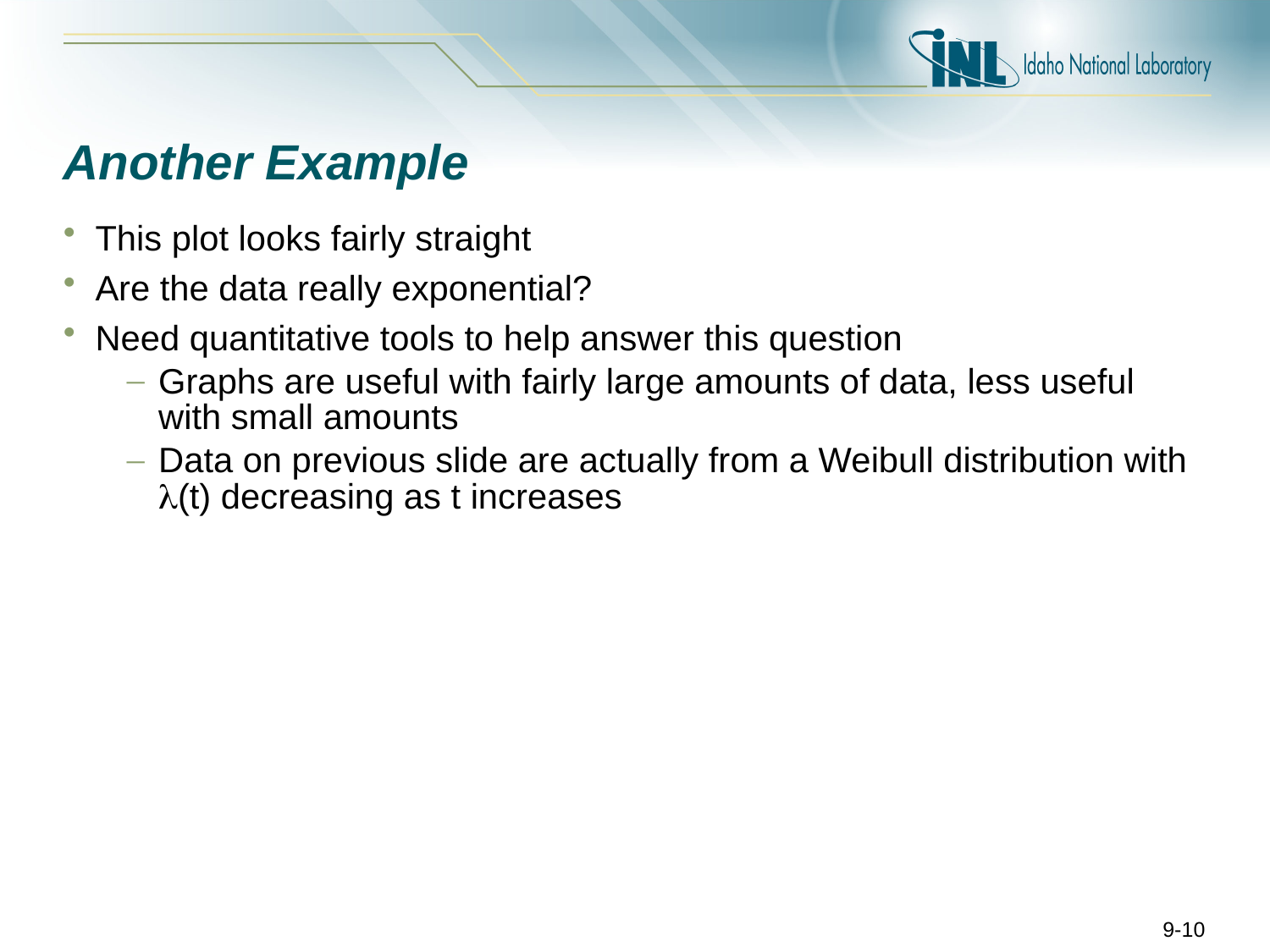

# Another Example
This plot looks fairly straight
Are the data really exponential?
Need quantitative tools to help answer this question
Graphs are useful with fairly large amounts of data, less useful with small amounts
Data on previous slide are actually from a Weibull distribution with λ(t) decreasing as t increases

9-10